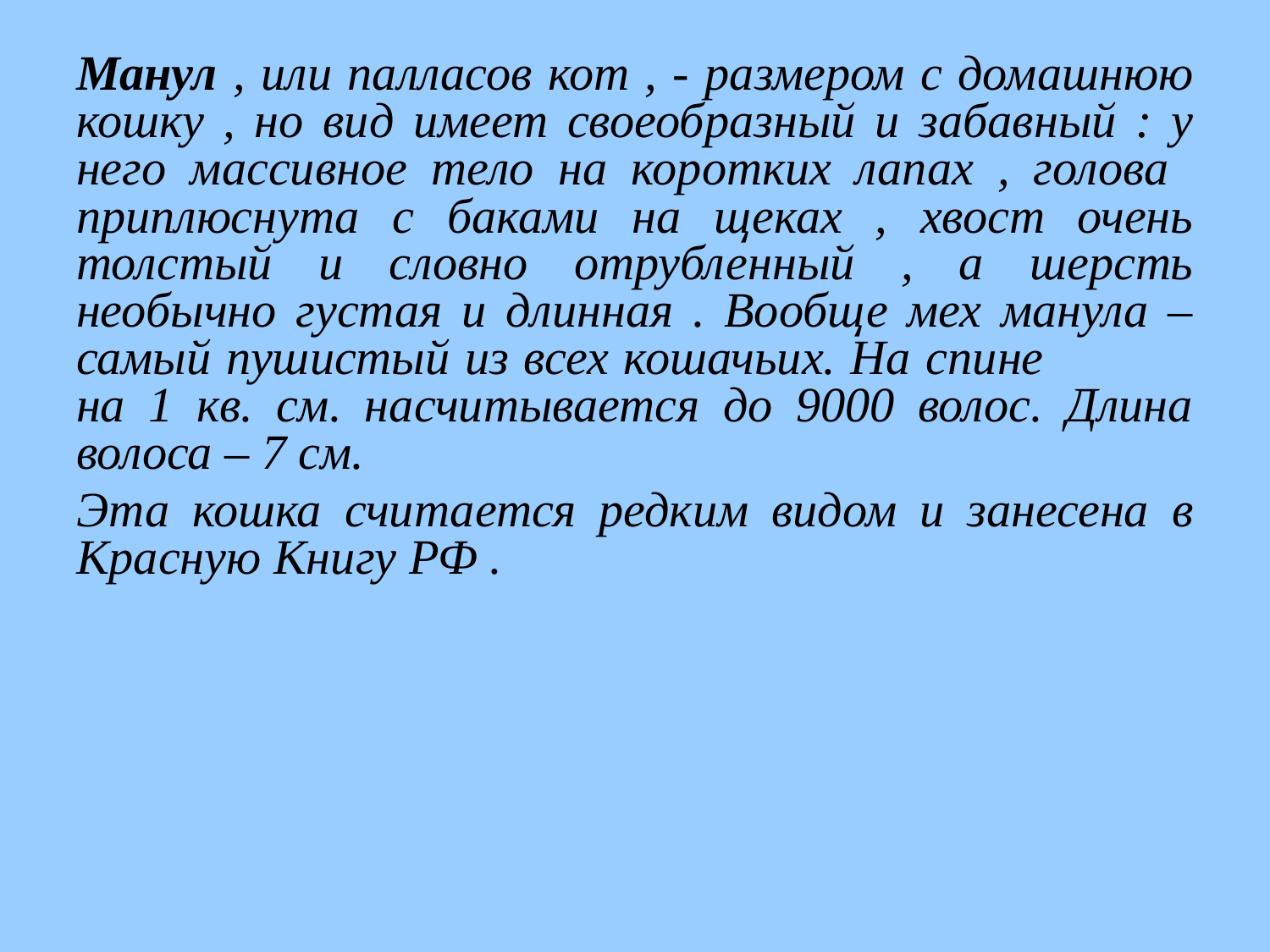

Манул , или палласов кот , - размером с домашнюю кошку , но вид имеет своеобразный и забавный : у него массивное тело на коротких лапах , голова  приплюснута с баками на щеках , хвост очень толстый и словно отрубленный , а шерсть необычно густая и длинная . Вообще мех манула – самый пушистый из всех кошачьих. На спине           на 1 кв. см. насчитывается до 9000 волос. Длина волоса – 7 см.
Эта кошка считается редким видом и занесена в Красную Книгу РФ .